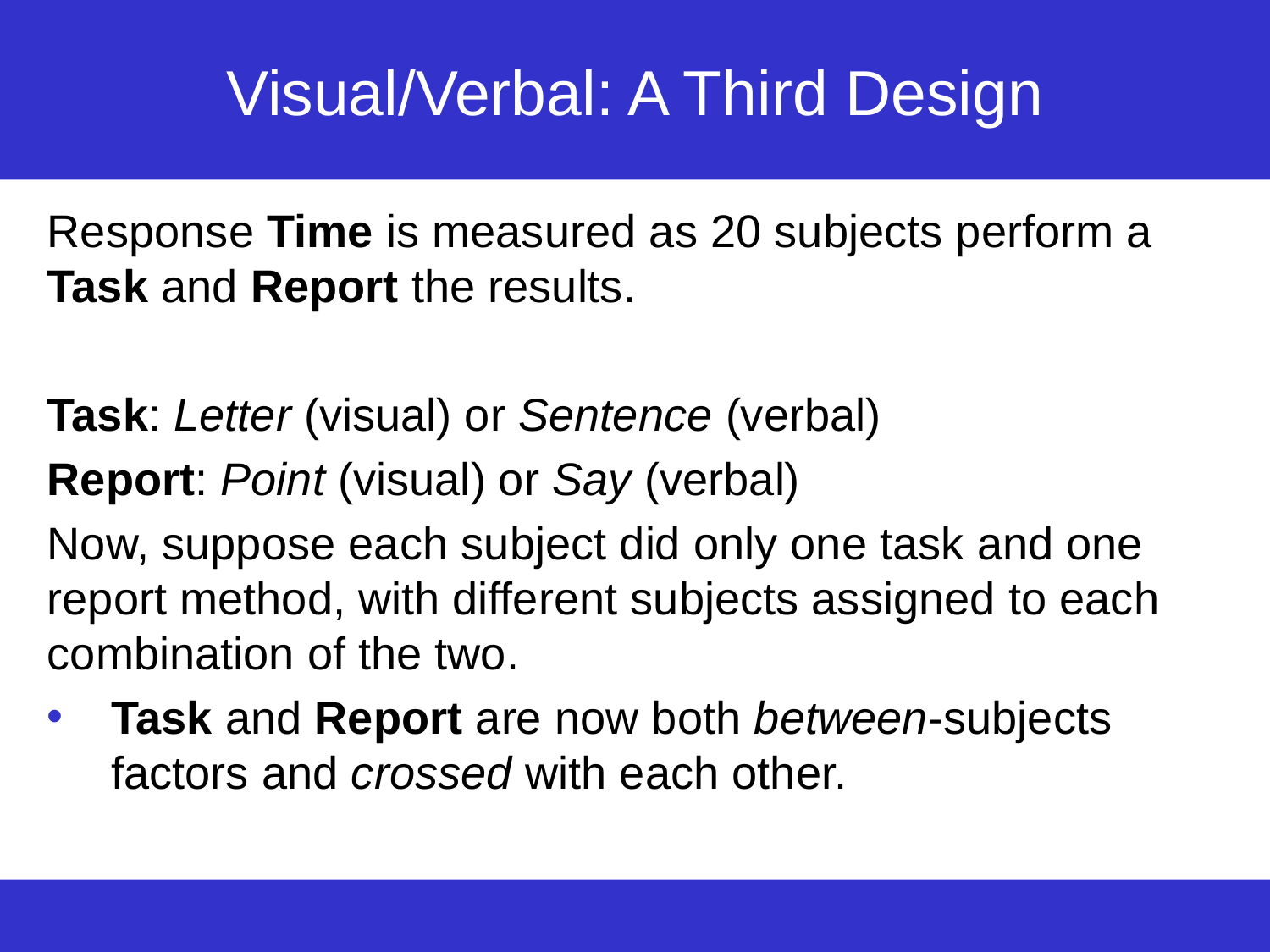

# Visual/Verbal: A Third Design
Response Time is measured as 20 subjects perform a Task and Report the results.

Task: Letter (visual) or Sentence (verbal)
Report: Point (visual) or Say (verbal)
Now, suppose each subject did only one task and one report method, with different subjects assigned to each combination of the two.
Task and Report are now both between-subjects factors and crossed with each other.